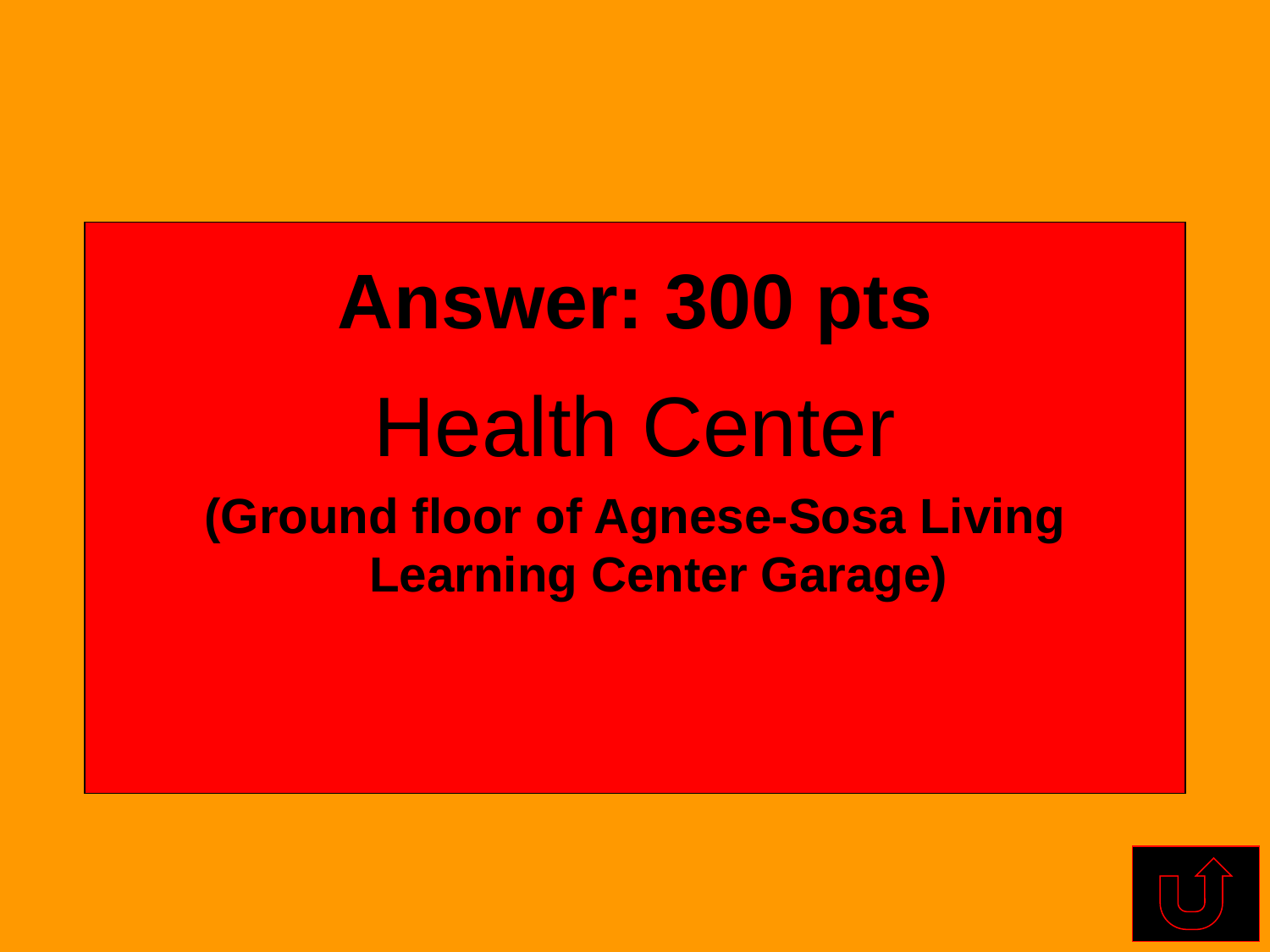

Health Center
(Ground floor of Agnese-Sosa Living Learning Center Garage)
Answer: 300 pts